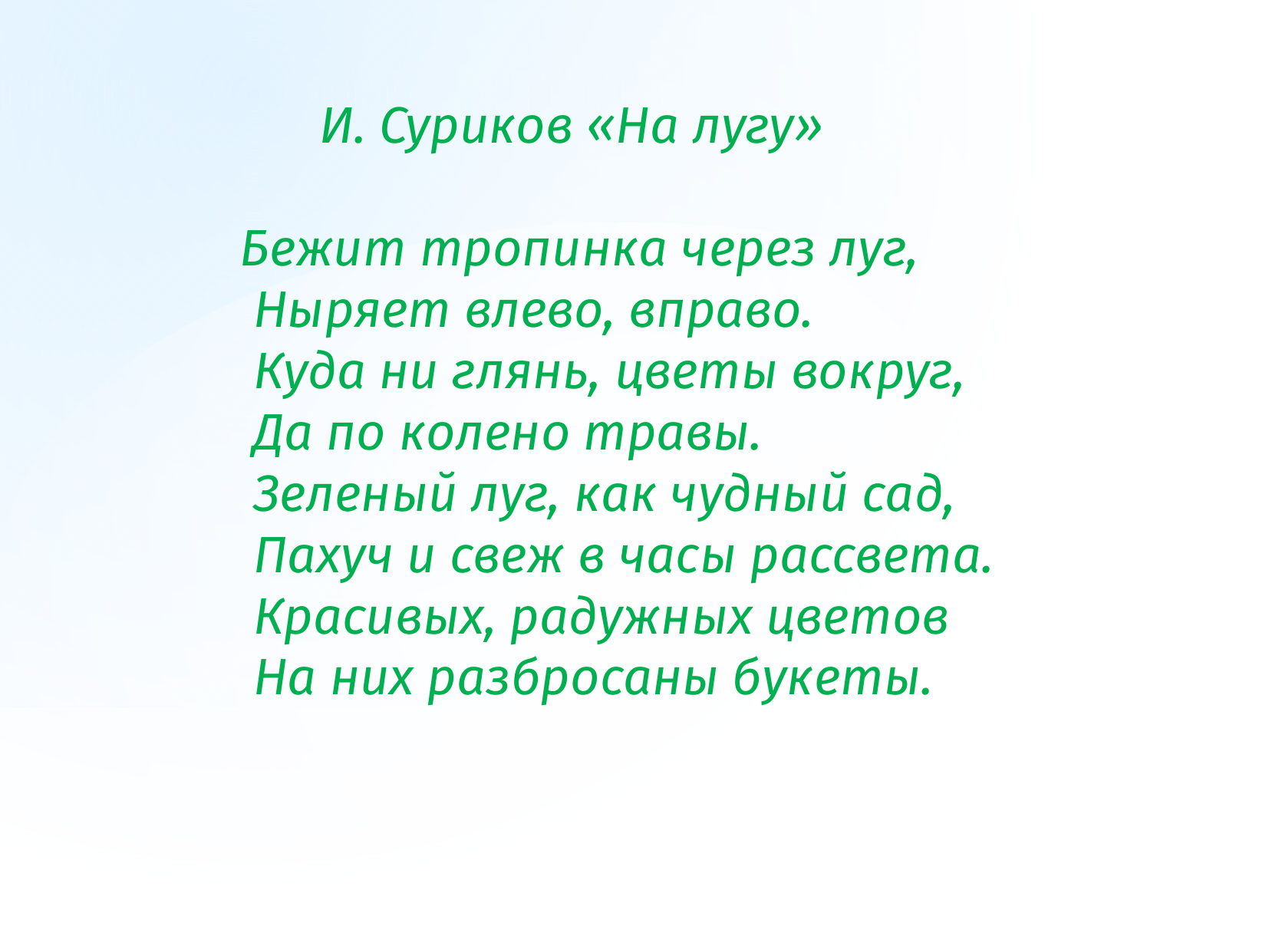

И. Суриков «На лугу»

Бежит тропинка через луг,
 Ныряет влево, вправо.
 Куда ни глянь, цветы вокруг,
 Да по колено травы.
 Зеленый луг, как чудный сад,
 Пахуч и свеж в часы рассвета.
 Красивых, радужных цветов
 На них разбросаны букеты.